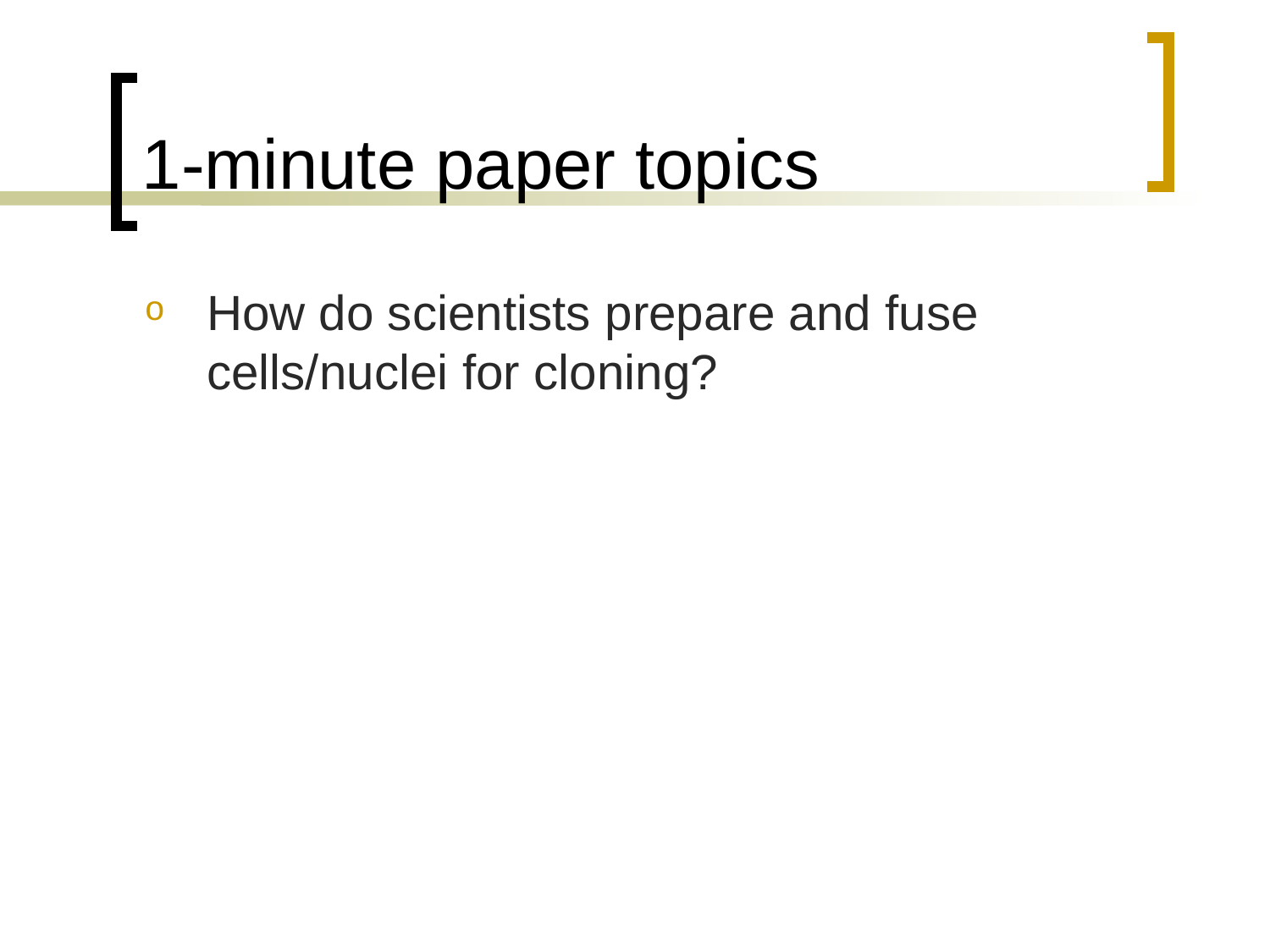

# 1-minute paper topics
How do scientists prepare and fuse cells/nuclei for cloning?